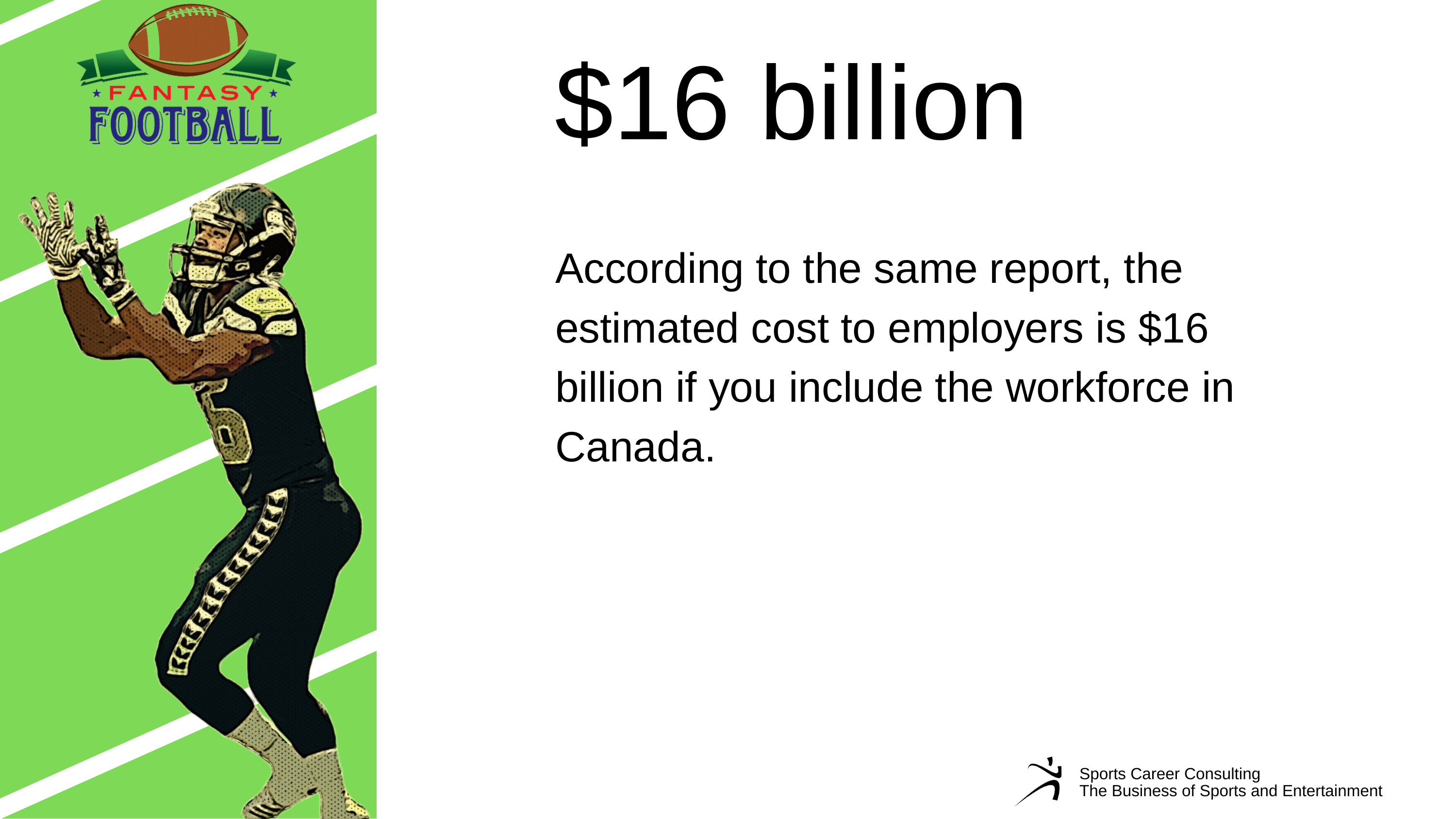

$16 billion

According to the same report, the estimated cost to employers is $16 billion if you include the workforce in Canada.

Sports Career Consulting
The Business of Sports and Entertainment